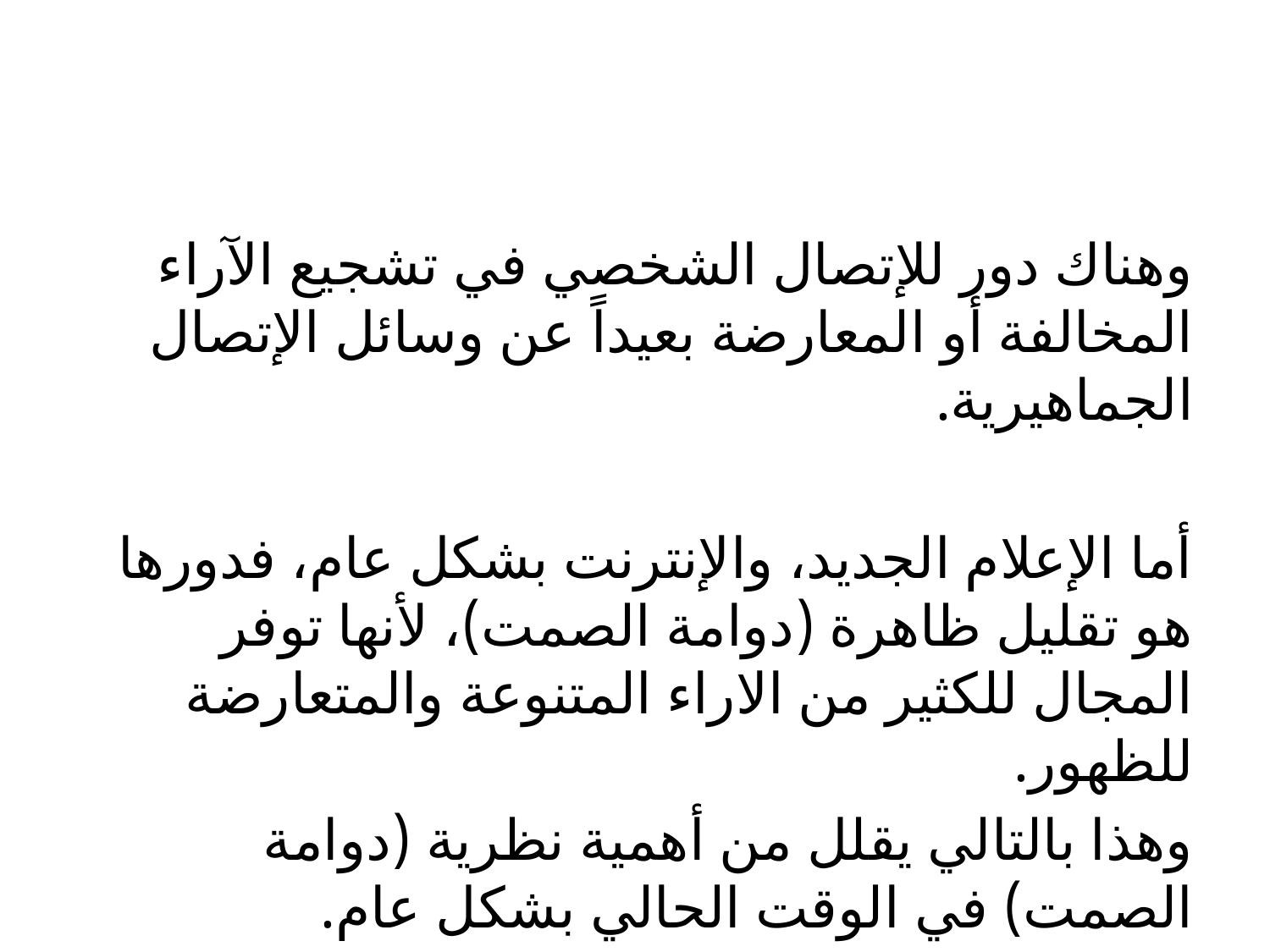

#
وهناك دور للإتصال الشخصي في تشجيع الآراء المخالفة أو المعارضة بعيداً عن وسائل الإتصال الجماهيرية.

أما الإعلام الجديد، والإنترنت بشكل عام، فدورها هو تقليل ظاهرة (دوامة الصمت)، لأنها توفر المجال للكثير من الاراء المتنوعة والمتعارضة للظهور.
وهذا بالتالي يقلل من أهمية نظرية (دوامة الصمت) في الوقت الحالي بشكل عام.